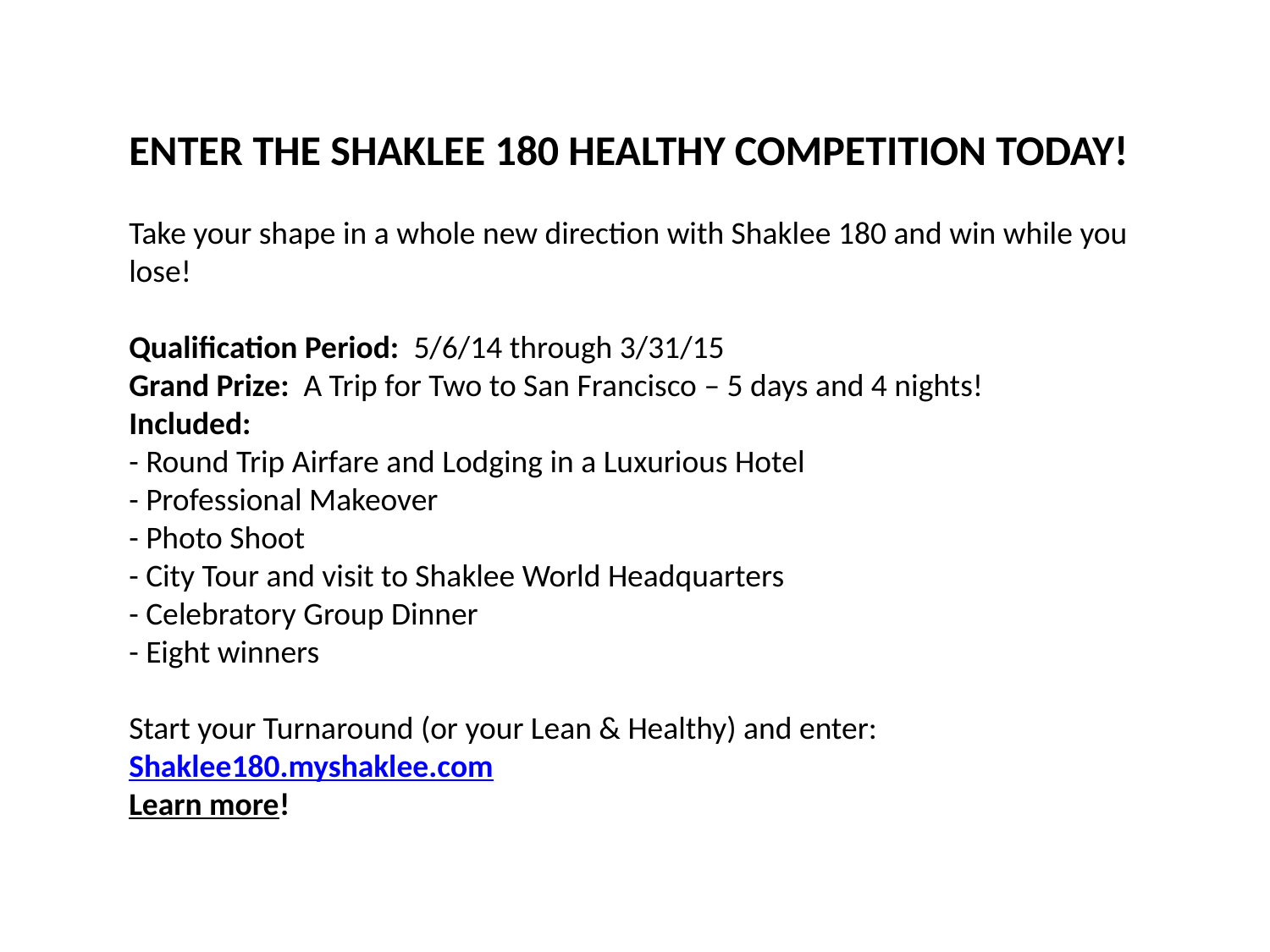

Enter the Shaklee 180 Healthy Competition today!

Take your shape in a whole new direction with Shaklee 180 and win while you lose!
Qualification Period:  5/6/14 through 3/31/15
Grand Prize:  A Trip for Two to San Francisco – 5 days and 4 nights!
Included: 
- Round Trip Airfare and Lodging in a Luxurious Hotel
- Professional Makeover
- Photo Shoot
- City Tour and visit to Shaklee World Headquarters
- Celebratory Group Dinner
- Eight winners
Start your Turnaround (or your Lean & Healthy) and enter:  Shaklee180.myshaklee.com
Learn more!